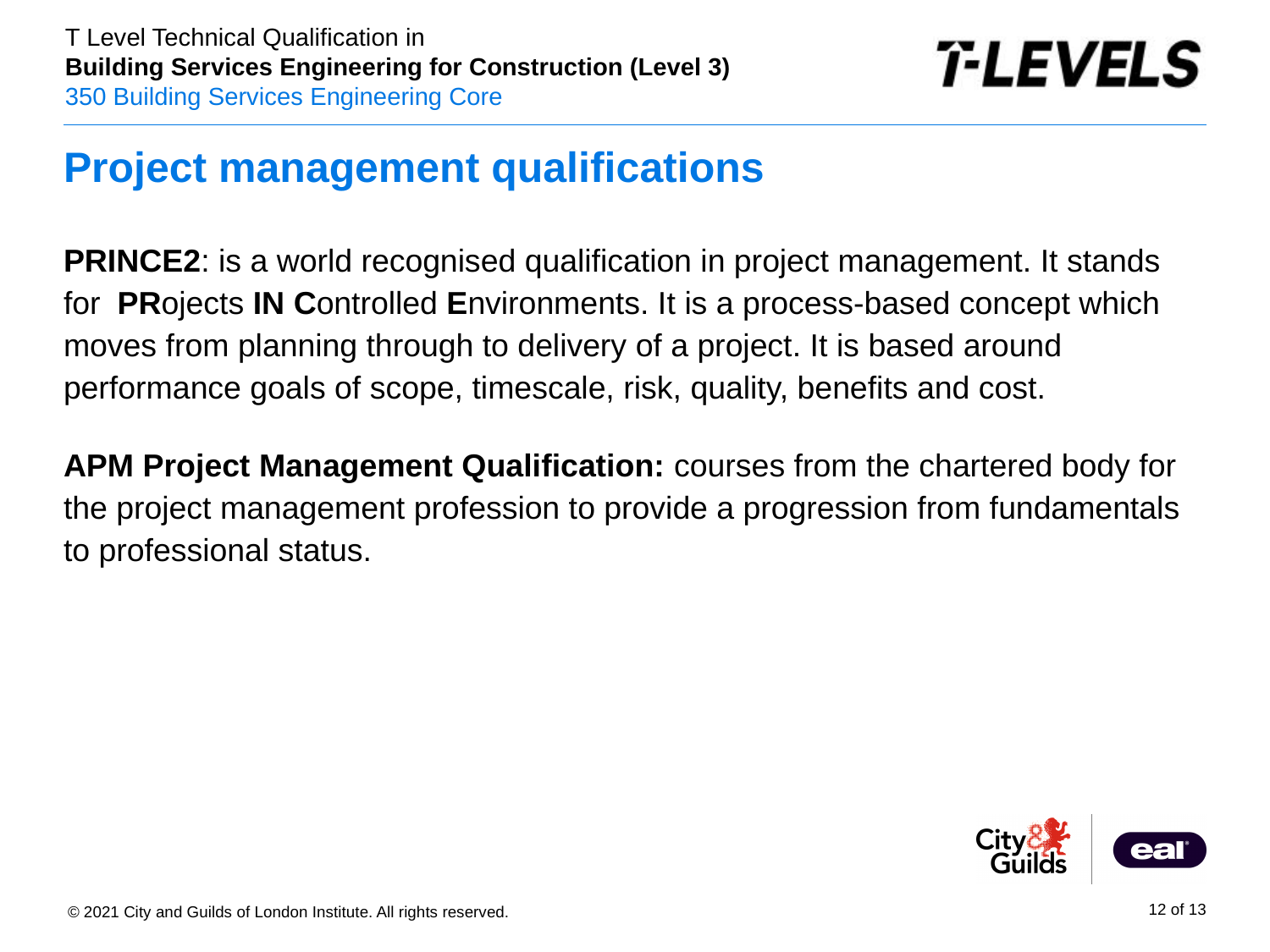

# Project management qualifications
PRINCE2: is a world recognised qualification in project management. It stands for  PRojects IN Controlled Environments. It is a process-based concept which moves from planning through to delivery of a project. It is based around performance goals of scope, timescale, risk, quality, benefits and cost.
APM Project Management Qualification: courses from the chartered body for the project management profession to provide a progression from fundamentals to professional status.